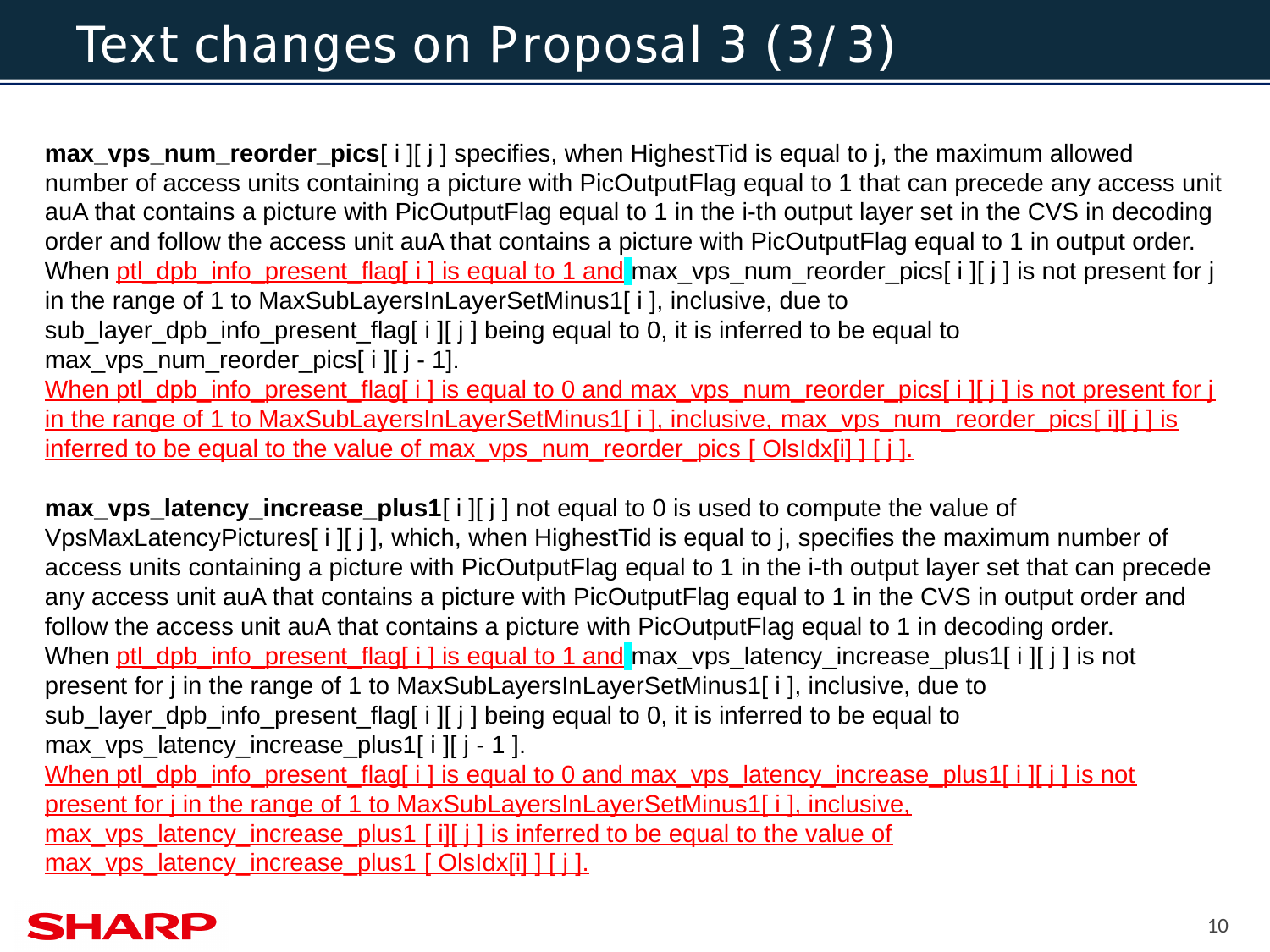

# Text changes on Proposal 3 (3/3)

max_vps_num_reorder_pics[ i ][ j ] specifies, when HighestTid is equal to j, the maximum allowed number of access units containing a picture with PicOutputFlag equal to 1 that can precede any access unit auA that contains a picture with PicOutputFlag equal to 1 in the i-th output layer set in the CVS in decoding order and follow the access unit auA that contains a picture with PicOutputFlag equal to 1 in output order.
When ptl_dpb_info_present_flag[ i ] is equal to 1 and max_vps_num_reorder_pics[ i ][ j ] is not present for j in the range of 1 to MaxSubLayersInLayerSetMinus1[ i ], inclusive, due to sub_layer_dpb_info_present_flag[ i ][ j ] being equal to 0, it is inferred to be equal to max_vps_num_reorder_pics[ i ][ j ‑ 1].
When ptl_dpb_info_present_flag[ i ] is equal to 0 and max_vps_num_reorder_pics[ i ][ j ] is not present for j in the range of 1 to MaxSubLayersInLayerSetMinus1[ i ], inclusive, max_vps_num_reorder_pics[ i][ j ] is inferred to be equal to the value of max_vps_num_reorder_pics [ OlsIdx[i] ] [ j ].

max_vps_latency_increase_plus1[ i ][ j ] not equal to 0 is used to compute the value of VpsMaxLatencyPictures[ i ][ j ], which, when HighestTid is equal to j, specifies the maximum number of access units containing a picture with PicOutputFlag equal to 1 in the i-th output layer set that can precede any access unit auA that contains a picture with PicOutputFlag equal to 1 in the CVS in output order and follow the access unit auA that contains a picture with PicOutputFlag equal to 1 in decoding order.
When ptl_dpb_info_present_flag[ i ] is equal to 1 and max_vps_latency_increase_plus1[ i ][ j ] is not present for j in the range of 1 to MaxSubLayersInLayerSetMinus1[ i ], inclusive, due to sub_layer_dpb_info_present_flag[ i ][ j ] being equal to 0, it is inferred to be equal to max_vps_latency_increase_plus1[ i ][ j ‑ 1 ].
When ptl_dpb_info_present_flag[ i ] is equal to 0 and max_vps_latency_increase_plus1[ i ][ j ] is not present for j in the range of 1 to MaxSubLayersInLayerSetMinus1[ i ], inclusive, max_vps_latency_increase_plus1 [ i][ j ] is inferred to be equal to the value of max_vps_latency_increase_plus1 [ OlsIdx[i] ] [ j ].
10